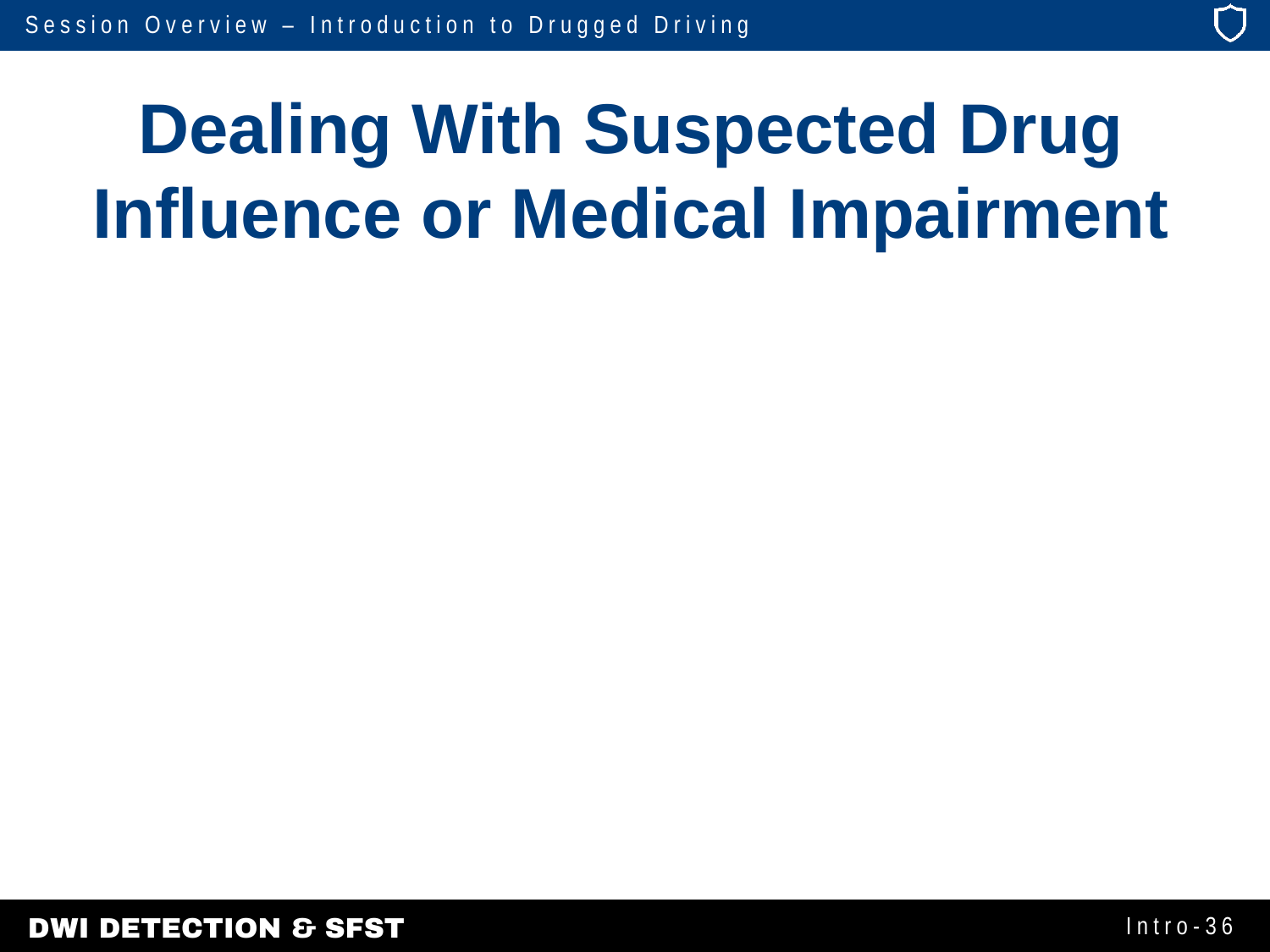

# Dealing With Suspected Drug Influence or Medical Impairment
Intro-36